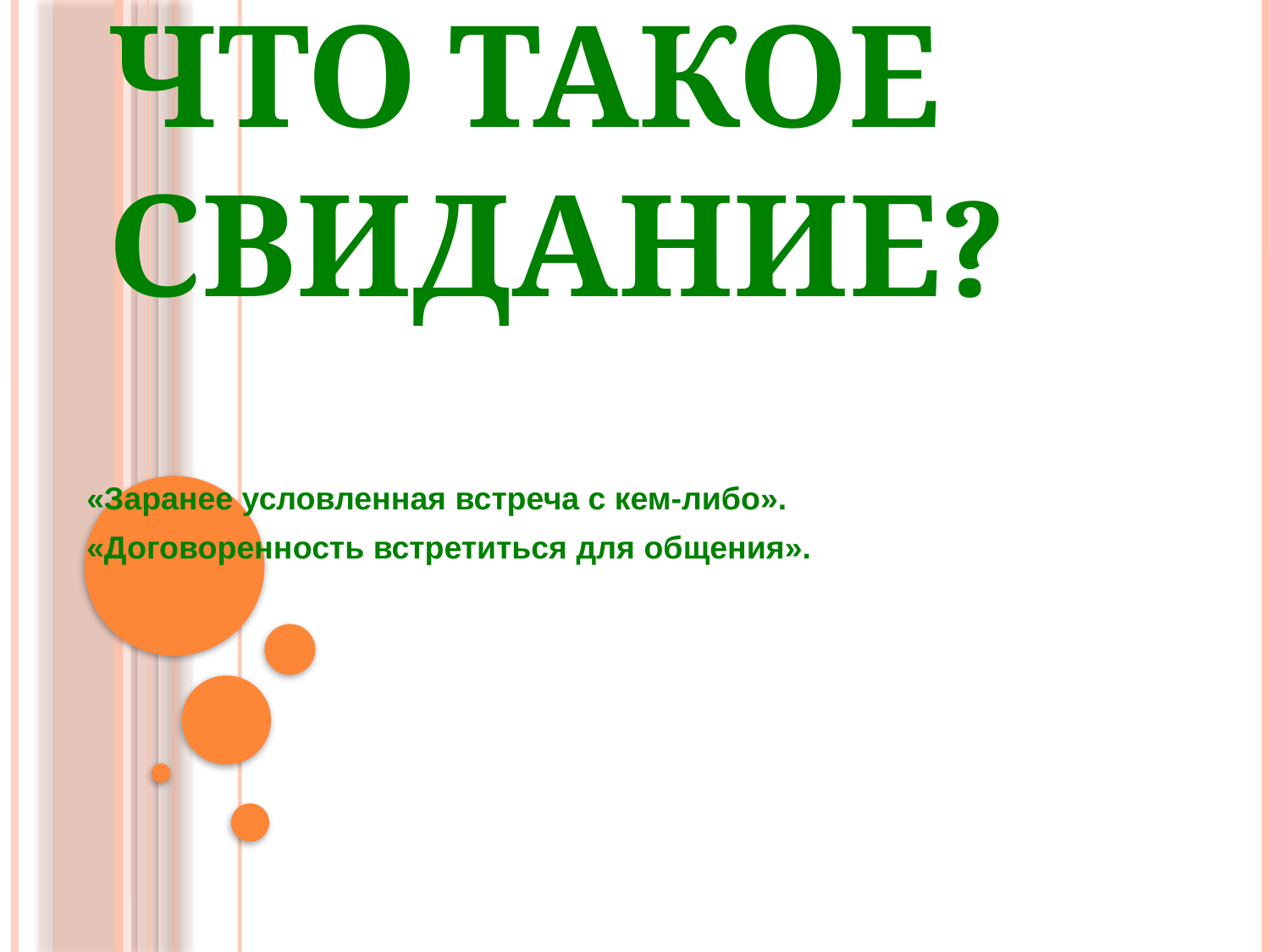

# Что такое свидание?

«Заранее условленная встреча с кем-либо».
«Договоренность встретиться для общения».